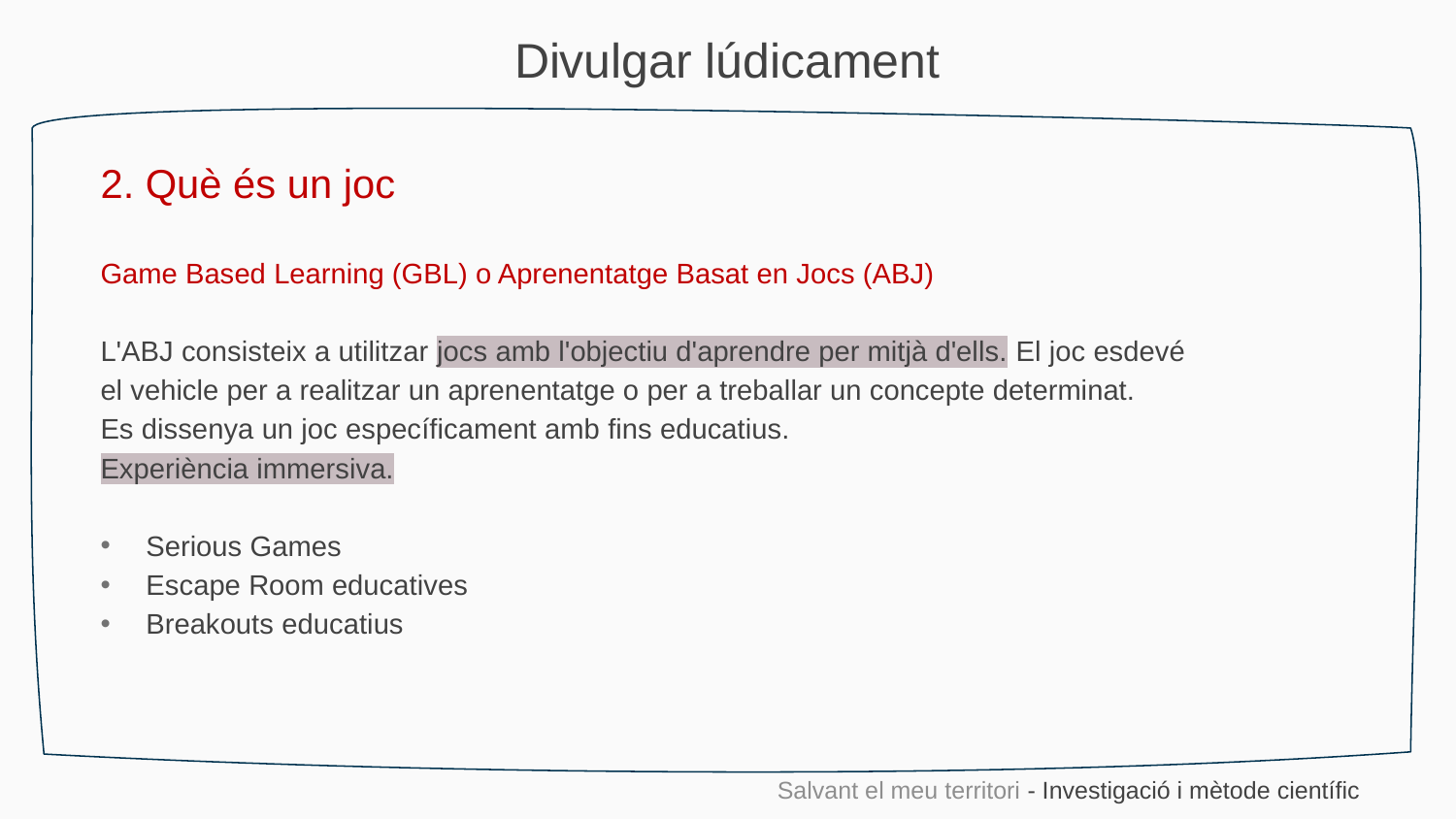

Divulgar lúdicament

2. Què és un joc
Game Based Learning (GBL) o Aprenentatge Basat en Jocs (ABJ)

L'ABJ consisteix a utilitzar jocs amb l'objectiu d'aprendre per mitjà d'ells. El joc esdevé
el vehicle per a realitzar un aprenentatge o per a treballar un concepte determinat.
Es dissenya un joc específicament amb fins educatius.
Experiència immersiva.

Serious Games
Escape Room educatives
Breakouts educatius

Salvant el meu territori - Investigació i mètode científic